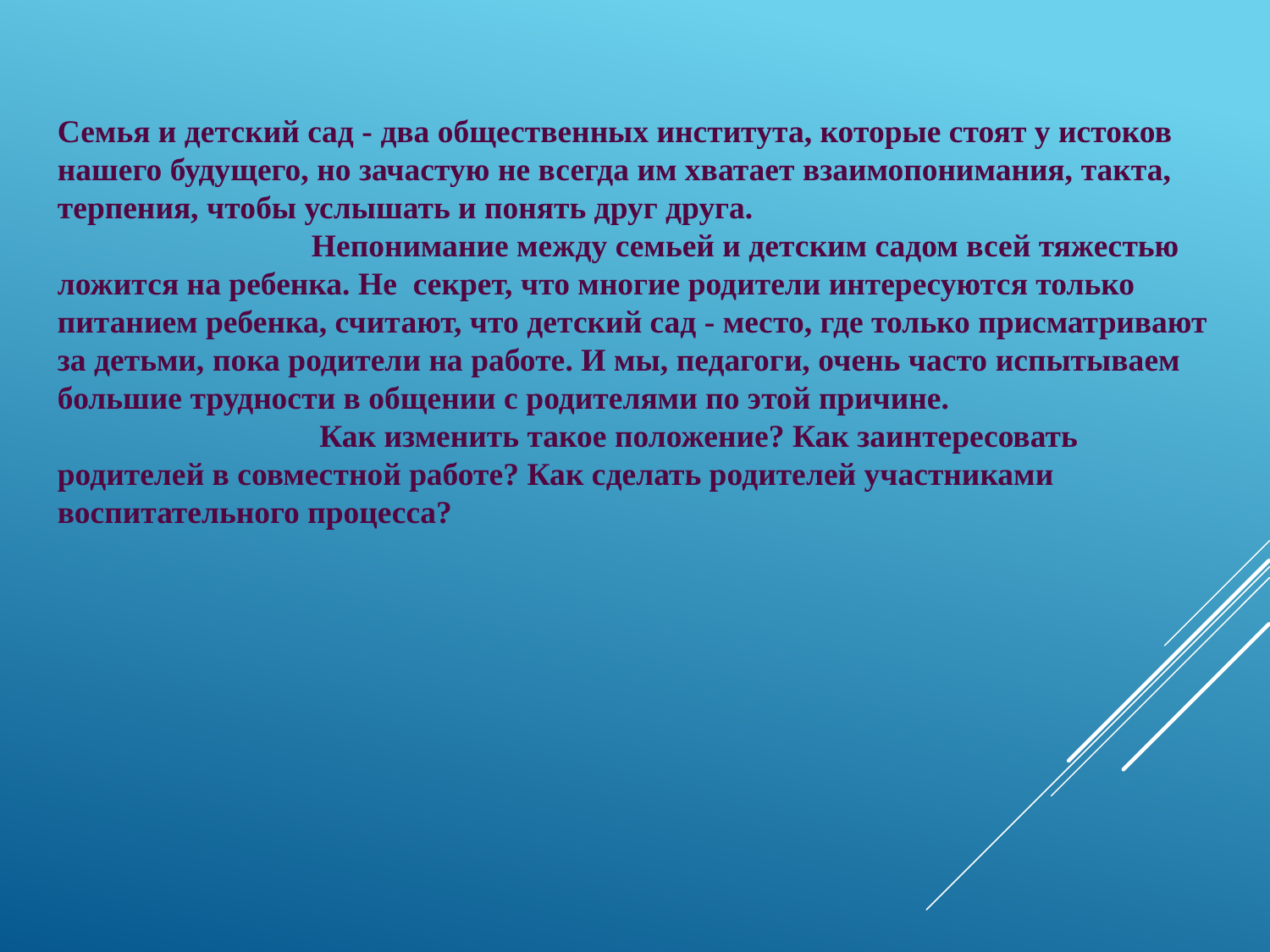

Семья и детский сад - два общественных института, которые стоят у истоков нашего будущего, но зачастую не всегда им хватает взаимопонимания, такта, терпения, чтобы услышать и понять друг друга.
		Непонимание между семьей и детским садом всей тяжестью ложится на ребенка. Не  секрет, что многие родители интересуются только питанием ребенка, считают, что детский сад - место, где только присматривают за детьми, пока родители на работе. И мы, педагоги, очень часто испытываем большие трудности в общении с родителями по этой причине.
		 Как изменить такое положение? Как заинтересовать родителей в совместной работе? Как сделать родителей участниками воспитательного процесса?